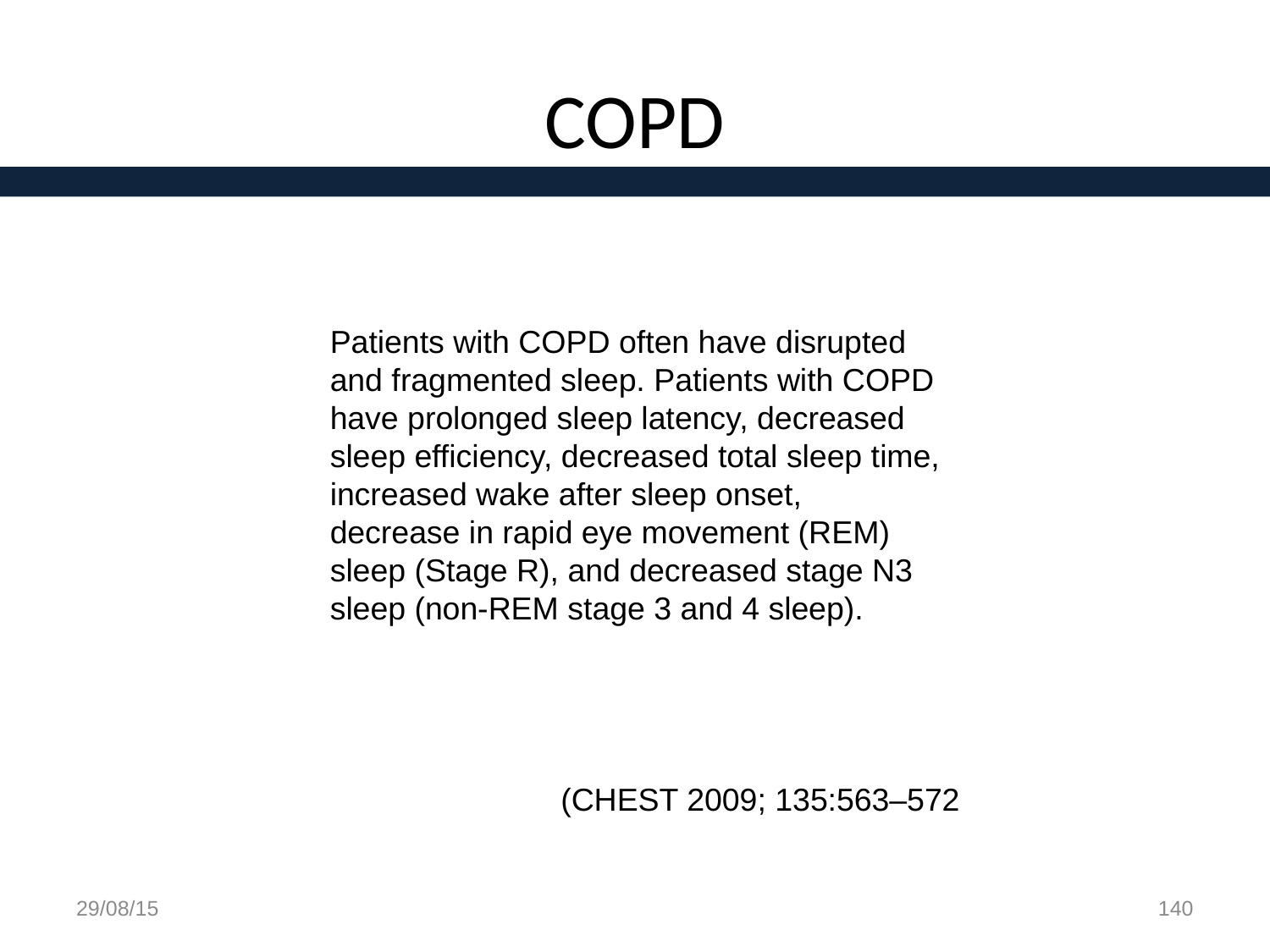

# COPD

Patients with COPD often have disrupted and fragmented sleep. Patients with COPD have prolonged sleep latency, decreased sleep efficiency, decreased total sleep time, increased wake after sleep onset, decrease in rapid eye movement (REM) sleep (Stage R), and decreased stage N3 sleep (non-REM stage 3 and 4 sleep).
(CHEST 2009; 135:563–572
29/08/15
140